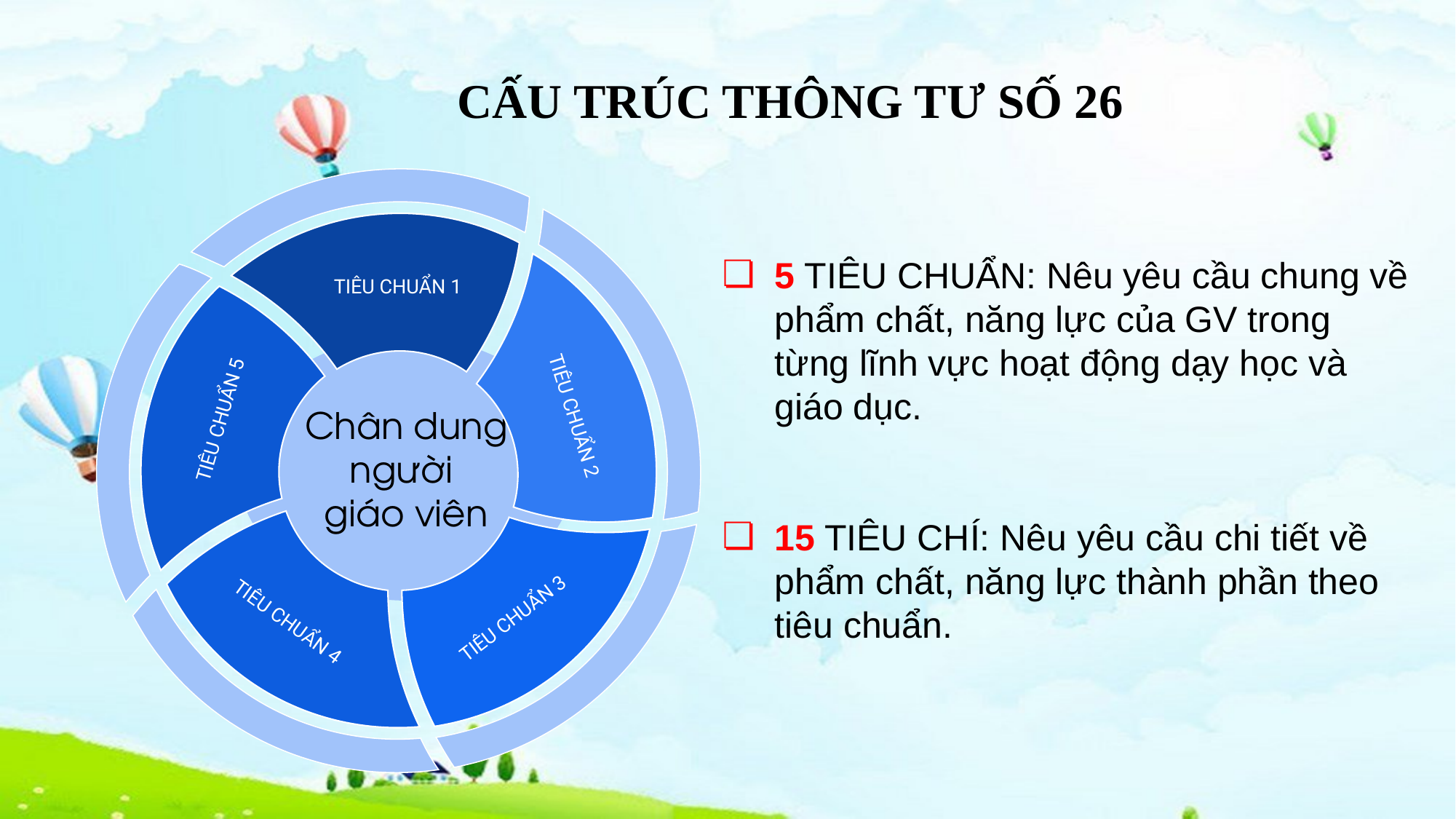

# CẤU TRÚC THÔNG TƯ SỐ 26

TIÊU CHUẨN 1

TIÊU CHUẨN 2
5 TIÊU CHUẨN: Nêu yêu cầu chung về phẩm chất, năng lực của GV trong từng lĩnh vực hoạt động dạy học và giáo dục.

15 TIÊU CHÍ: Nêu yêu cầu chi tiết về phẩm chất, năng lực thành phần theo tiêu chuẩn.

TIÊU CHUẨN 5
Chân dung người
giáo viên

TIÊU CHUẨN 3

TIÊU CHUẨN 4